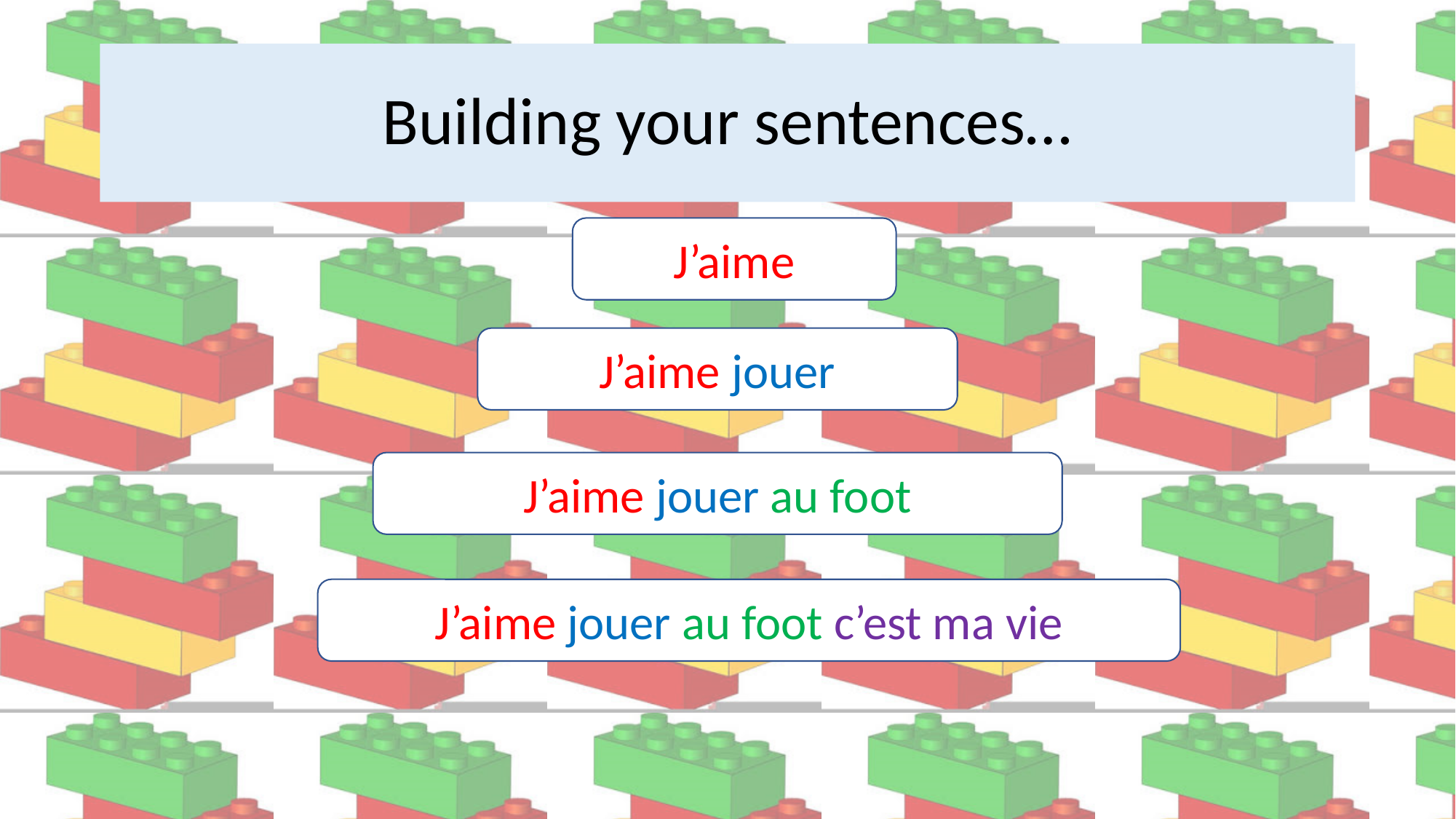

# Building your sentences…

J’aime
J’aime jouer
J’aime jouer au foot
J’aime jouer au foot c’est ma vie